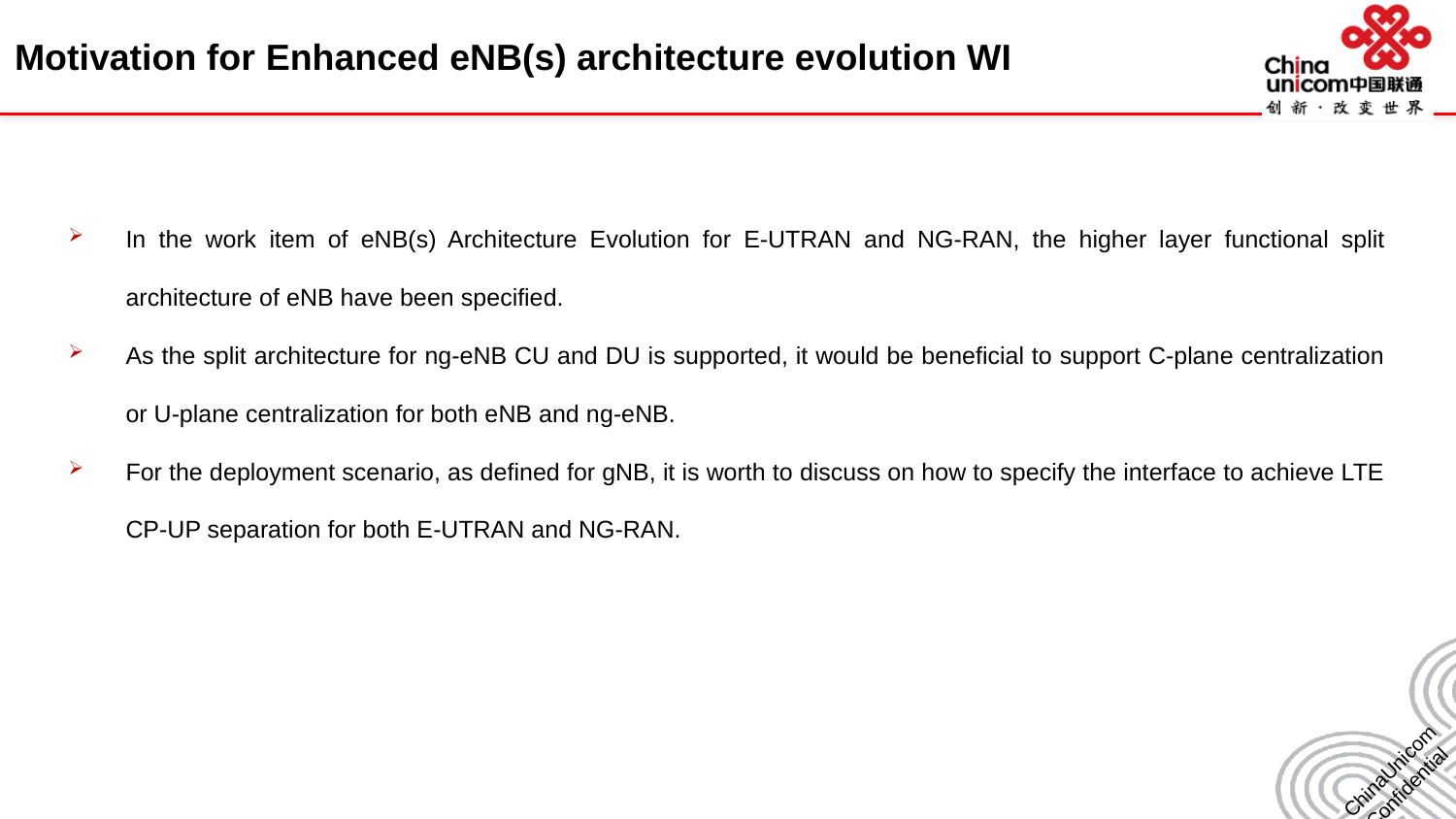

# Motivation for Enhanced eNB(s) architecture evolution WI
In the work item of eNB(s) Architecture Evolution for E-UTRAN and NG-RAN, the higher layer functional split architecture of eNB have been specified.
As the split architecture for ng-eNB CU and DU is supported, it would be beneficial to support C-plane centralization or U-plane centralization for both eNB and ng-eNB.
For the deployment scenario, as defined for gNB, it is worth to discuss on how to specify the interface to achieve LTE CP-UP separation for both E-UTRAN and NG-RAN.